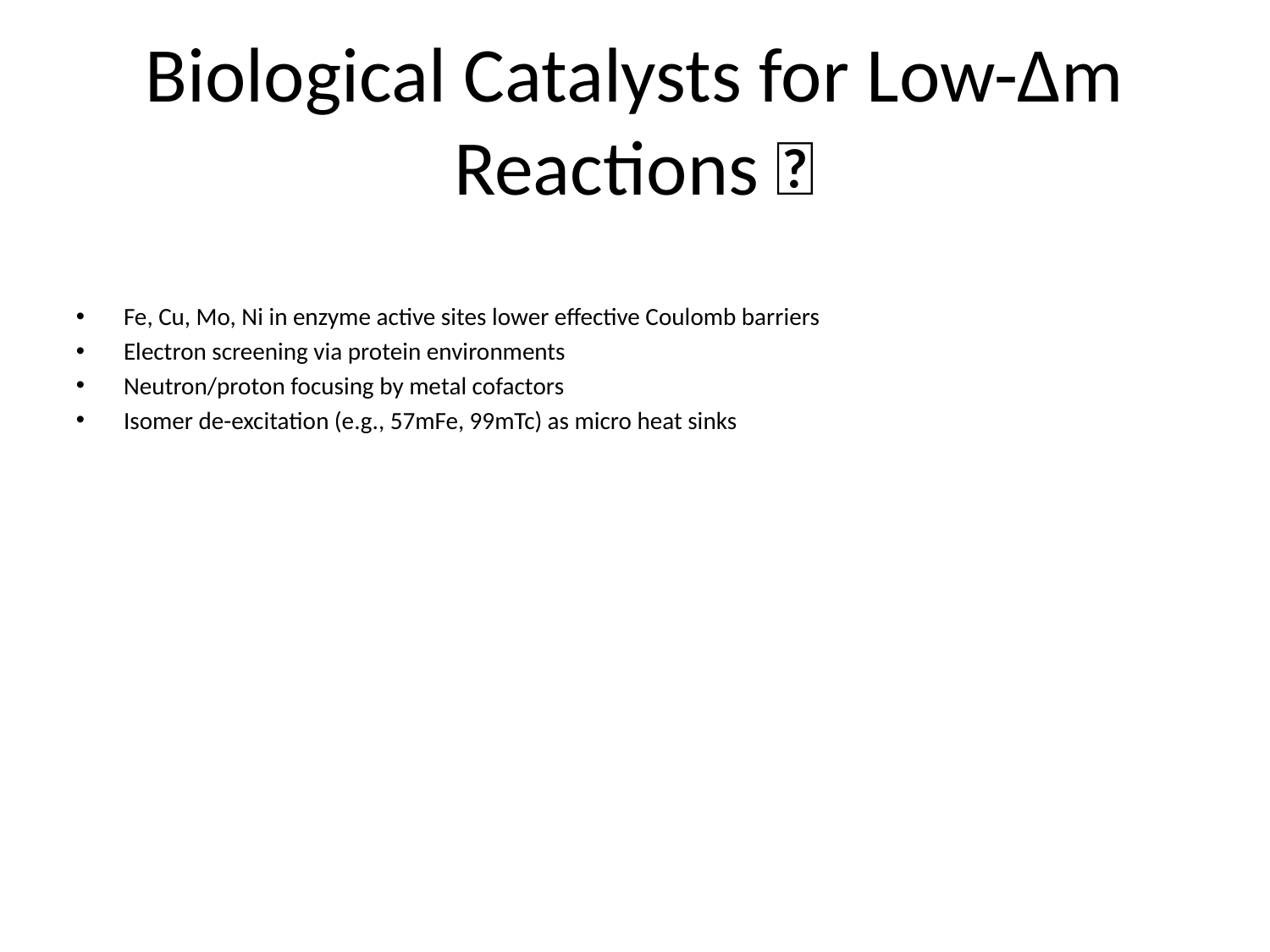

# Biological Catalysts for Low-Δm Reactions 🧲

Fe, Cu, Mo, Ni in enzyme active sites lower effective Coulomb barriers
Electron screening via protein environments
Neutron/proton focusing by metal cofactors
Isomer de-excitation (e.g., 57mFe, 99mTc) as micro heat sinks